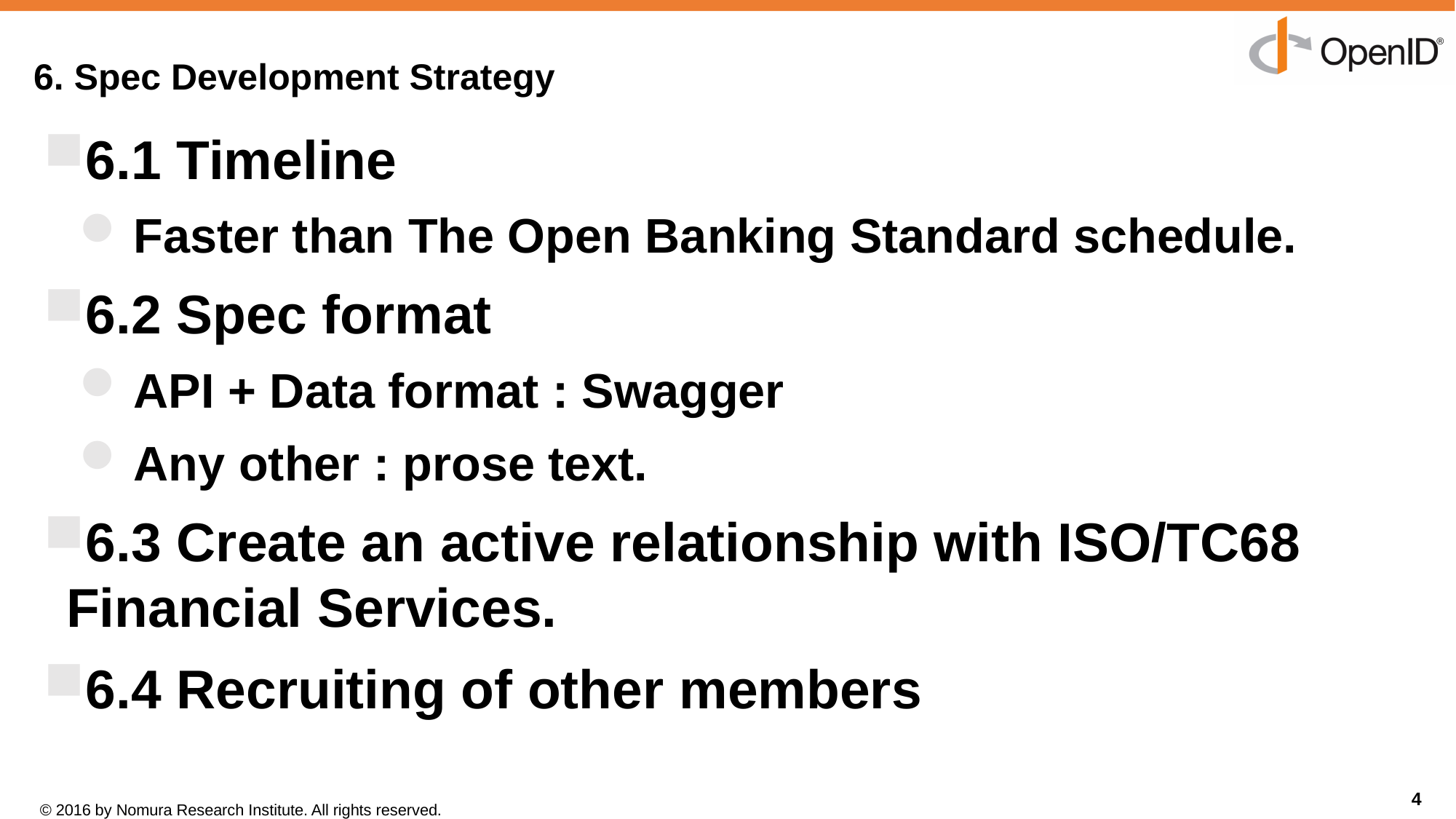

# 6. Spec Development Strategy
6.1 Timeline
Faster than The Open Banking Standard schedule.
6.2 Spec format
API + Data format : Swagger
Any other : prose text.
6.3 Create an active relationship with ISO/TC68 Financial Services.
6.4 Recruiting of other members

4